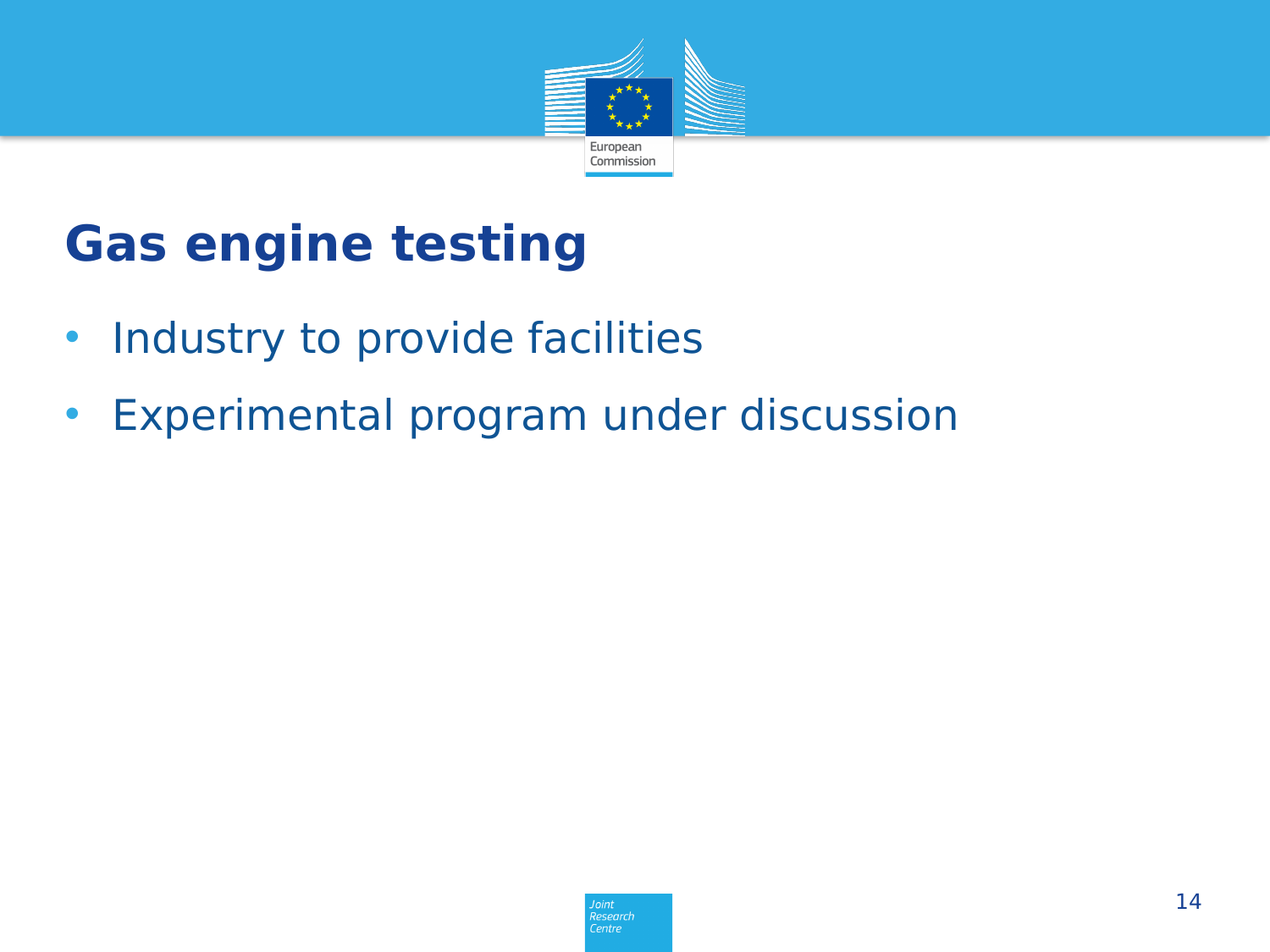

# Gas engine testing
Industry to provide facilities
Experimental program under discussion